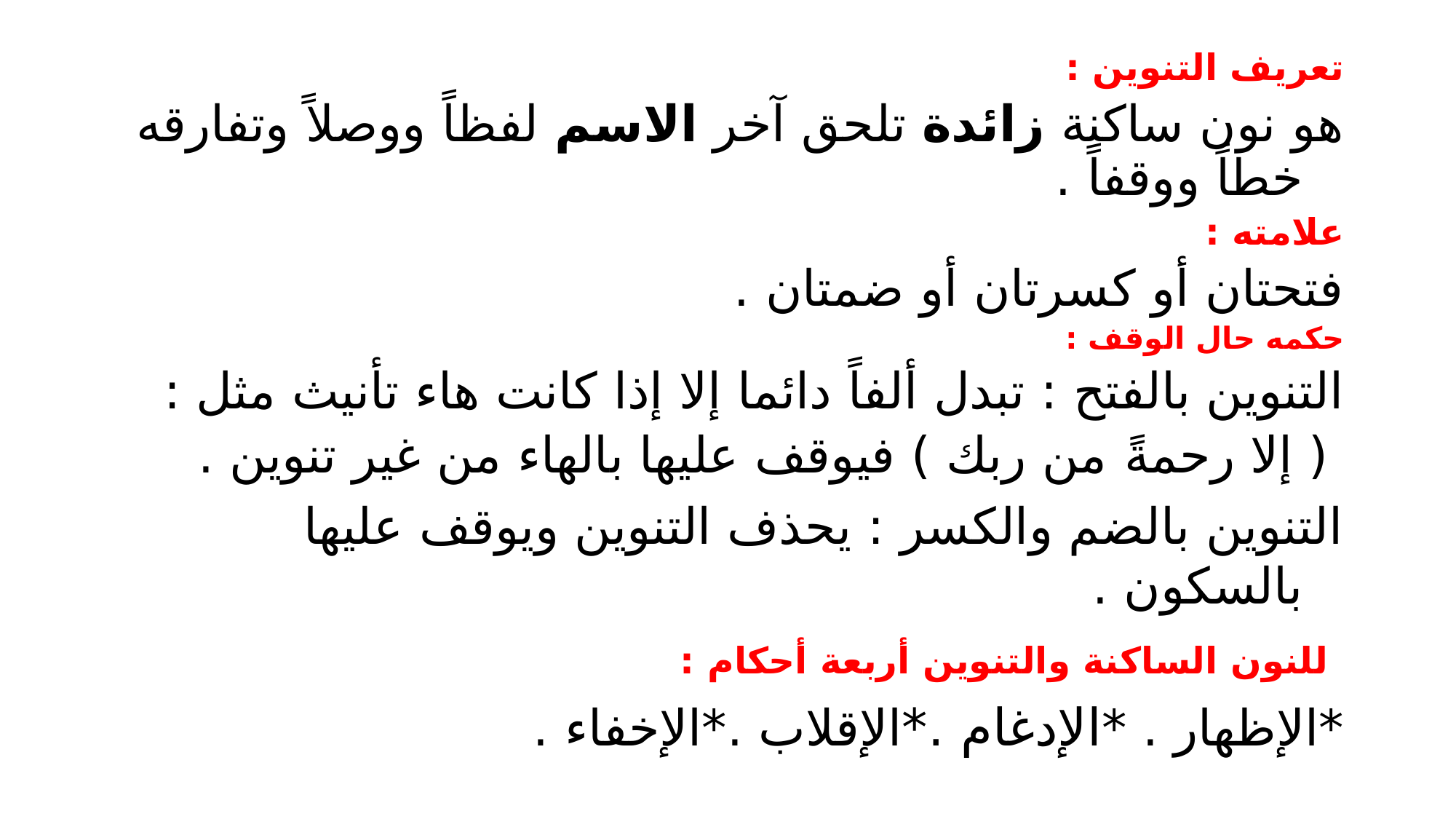

#
تعريف التنوين :
هو نون ساكنة زائدة تلحق آخر الاسم لفظاً ووصلاً وتفارقه خطاً ووقفاً .
علامته :
فتحتان أو كسرتان أو ضمتان .
حكمه حال الوقف :
التنوين بالفتح : تبدل ألفاً دائما إلا إذا كانت هاء تأنيث مثل :
 ( إلا رحمةً من ربك ) فيوقف عليها بالهاء من غير تنوين .
التنوين بالضم والكسر : يحذف التنوين ويوقف عليها بالسكون .
 للنون الساكنة والتنوين أربعة أحكام :
*الإظهار . *الإدغام .*الإقلاب .*الإخفاء .